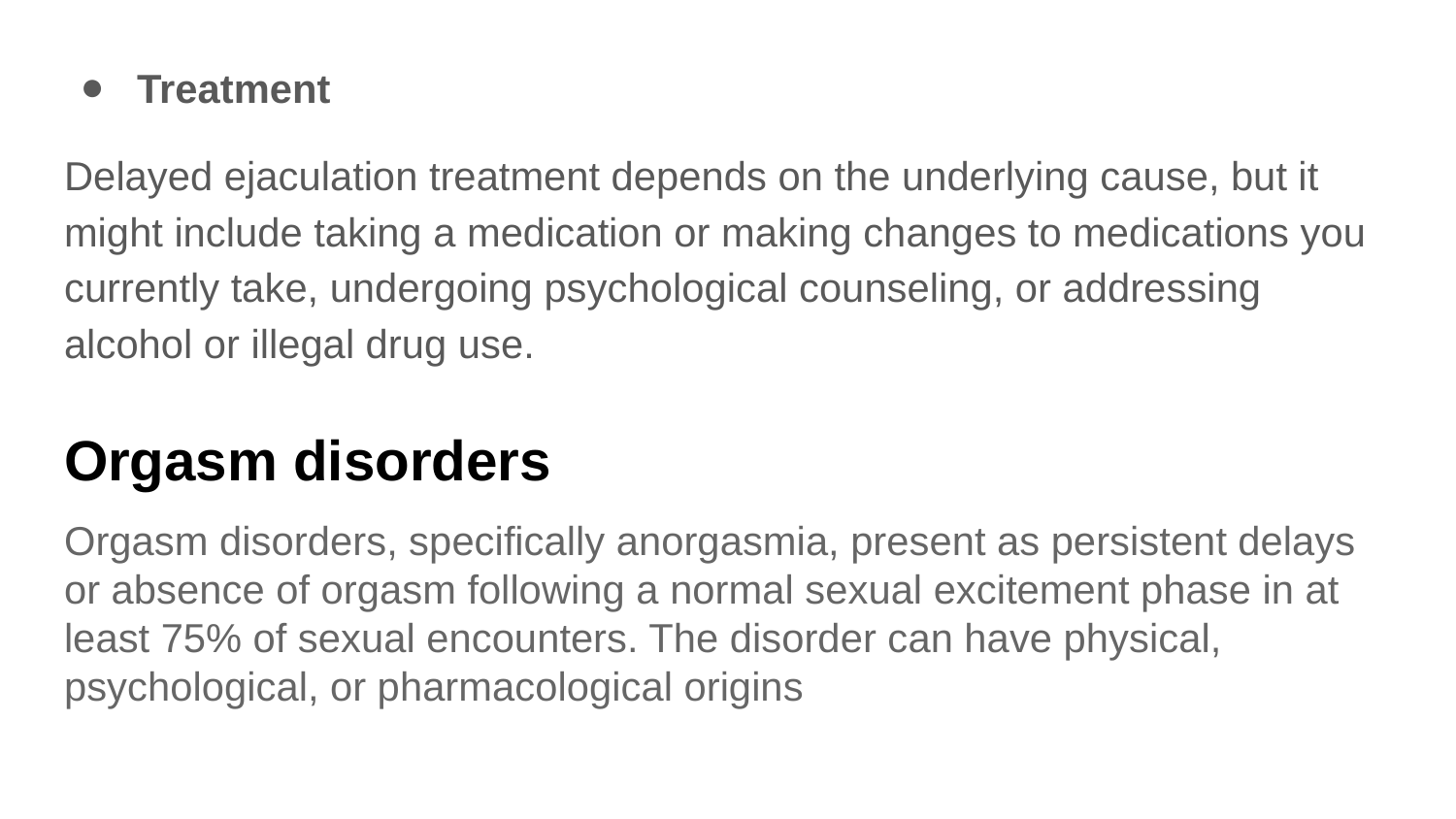

Treatment
Delayed ejaculation treatment depends on the underlying cause, but it might include taking a medication or making changes to medications you currently take, undergoing psychological counseling, or addressing alcohol or illegal drug use.
# Orgasm disorders
Orgasm disorders, specifically anorgasmia, present as persistent delays or absence of orgasm following a normal sexual excitement phase in at least 75% of sexual encounters. The disorder can have physical, psychological, or pharmacological origins